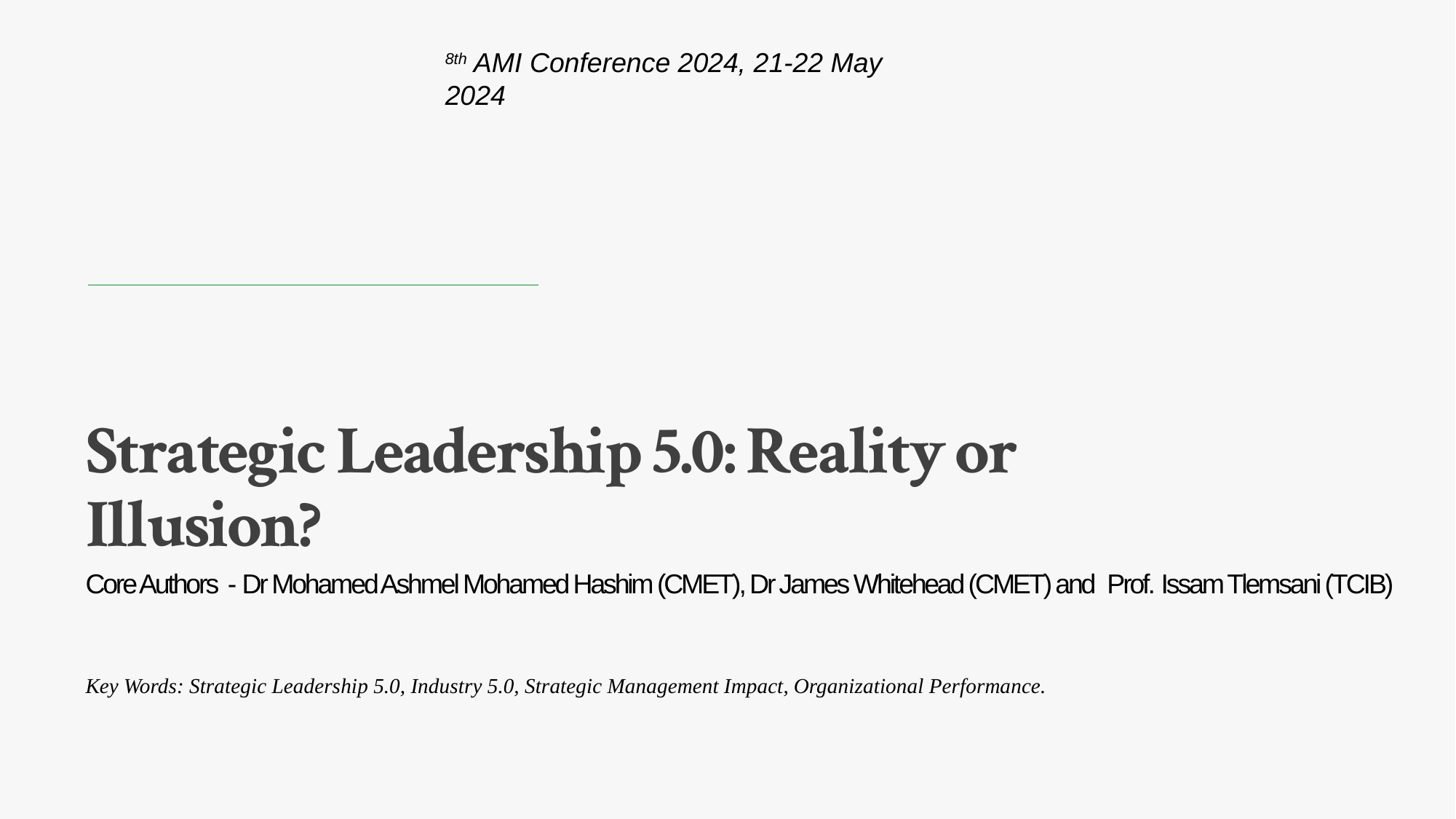

# Strategic Leadership 5.0: Reality or Illusion?
8th AMI Conference 2024, 21-22 May 2024
Core Authors  - Dr Mohamed Ashmel Mohamed Hashim (CMET), Dr James Whitehead (CMET) and  Prof. Issam Tlemsani (TCIB)

Key Words: Strategic Leadership 5.0, Industry 5.0, Strategic Management Impact, Organizational Performance.